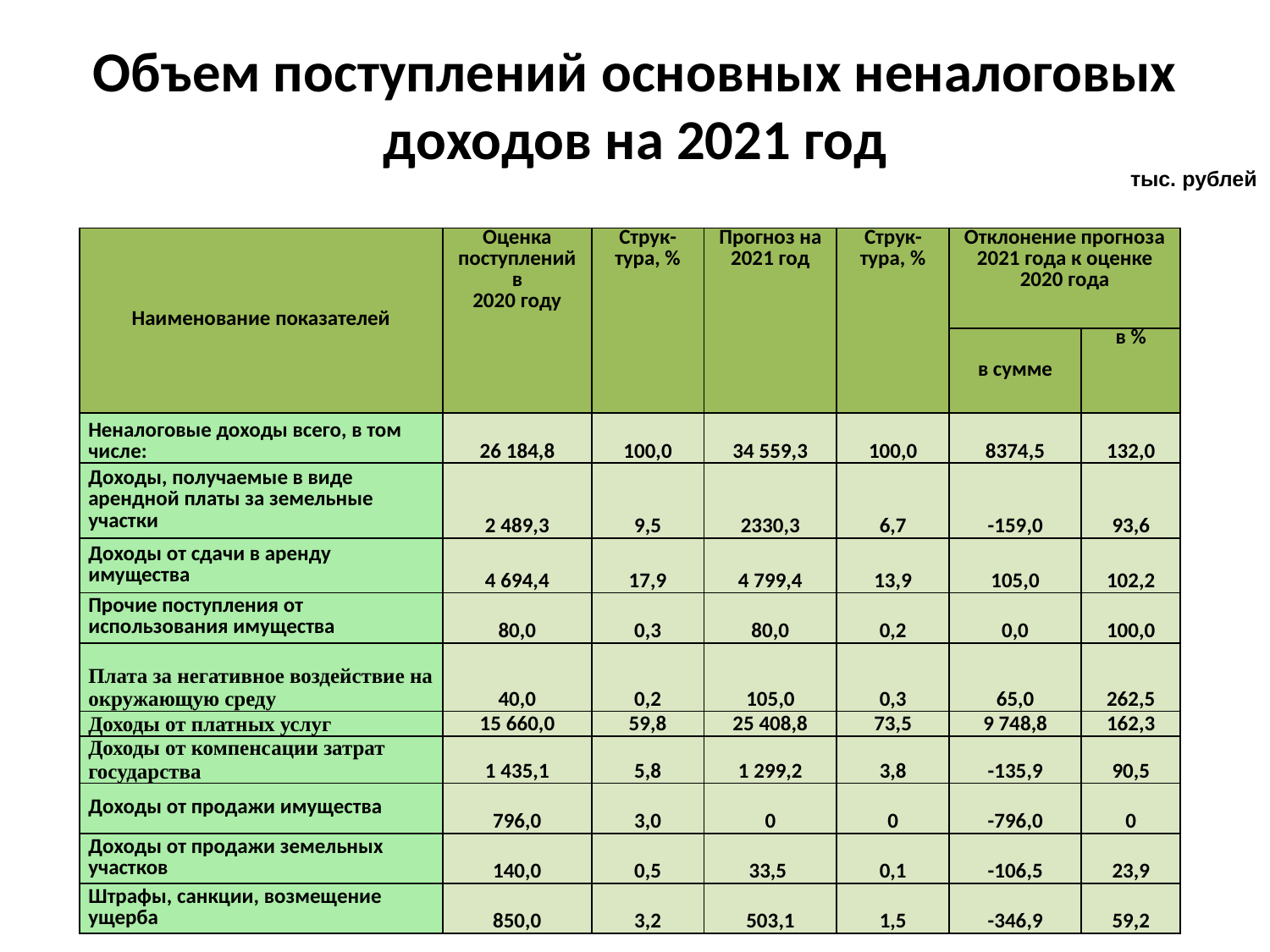

# Объем поступлений основных неналоговых доходов на 2021 год
   тыс. рублей
| Наименование показателей | Оценка поступлений в 2020 году | Струк-тура, % | Прогноз на 2021 год | Струк-тура, % | Отклонение прогноза 2021 года к оценке 2020 года |  |
| --- | --- | --- | --- | --- | --- | --- |
|  |  |  |  |  | в сумме | в % |
| Неналоговые доходы всего, в том числе: | 26 184,8 | 100,0 | 34 559,3 | 100,0 | 8374,5 | 132,0 |
| Доходы, получаемые в виде арендной платы за земельные участки | 2 489,3 | 9,5 | 2330,3 | 6,7 | -159,0 | 93,6 |
| Доходы от сдачи в аренду имущества | 4 694,4 | 17,9 | 4 799,4 | 13,9 | 105,0 | 102,2 |
| Прочие поступления от использования имущества | 80,0 | 0,3 | 80,0 | 0,2 | 0,0 | 100,0 |
| Плата за негативное воздействие на окружающую среду | 40,0 | 0,2 | 105,0 | 0,3 | 65,0 | 262,5 |
| Доходы от платных услуг | 15 660,0 | 59,8 | 25 408,8 | 73,5 | 9 748,8 | 162,3 |
| Доходы от компенсации затрат государства | 1 435,1 | 5,8 | 1 299,2 | 3,8 | -135,9 | 90,5 |
| Доходы от продажи имущества | 796,0 | 3,0 | 0 | 0 | -796,0 | 0 |
| Доходы от продажи земельных участков | 140,0 | 0,5 | 33,5 | 0,1 | -106,5 | 23,9 |
| Штрафы, санкции, возмещение ущерба | 850,0 | 3,2 | 503,1 | 1,5 | -346,9 | 59,2 |